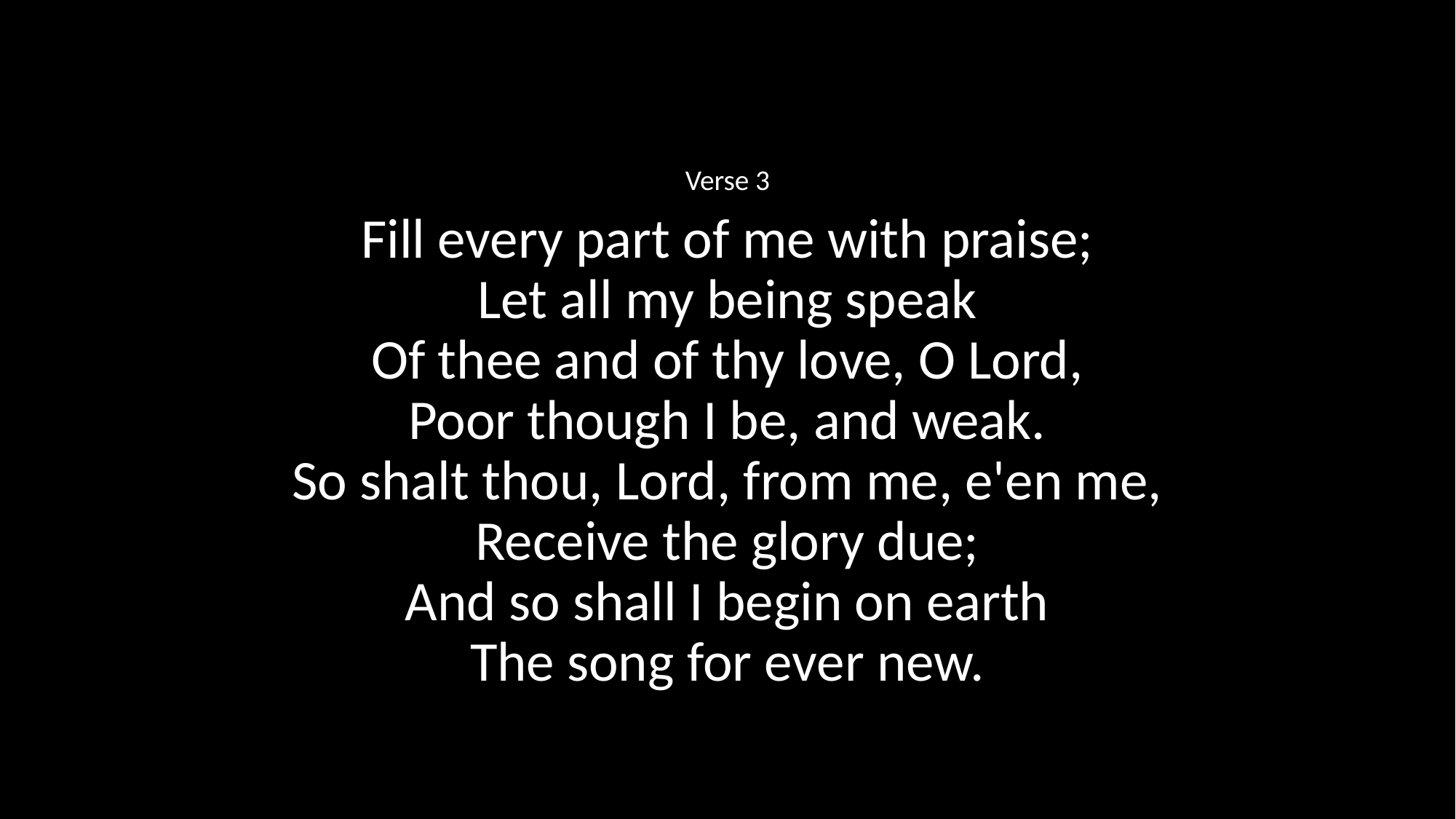

Verse 3
Fill every part of me with praise;
Let all my being speak
Of thee and of thy love, O Lord,
Poor though I be, and weak.
So shalt thou, Lord, from me, e'en me,
Receive the glory due;
And so shall I begin on earth
The song for ever new.